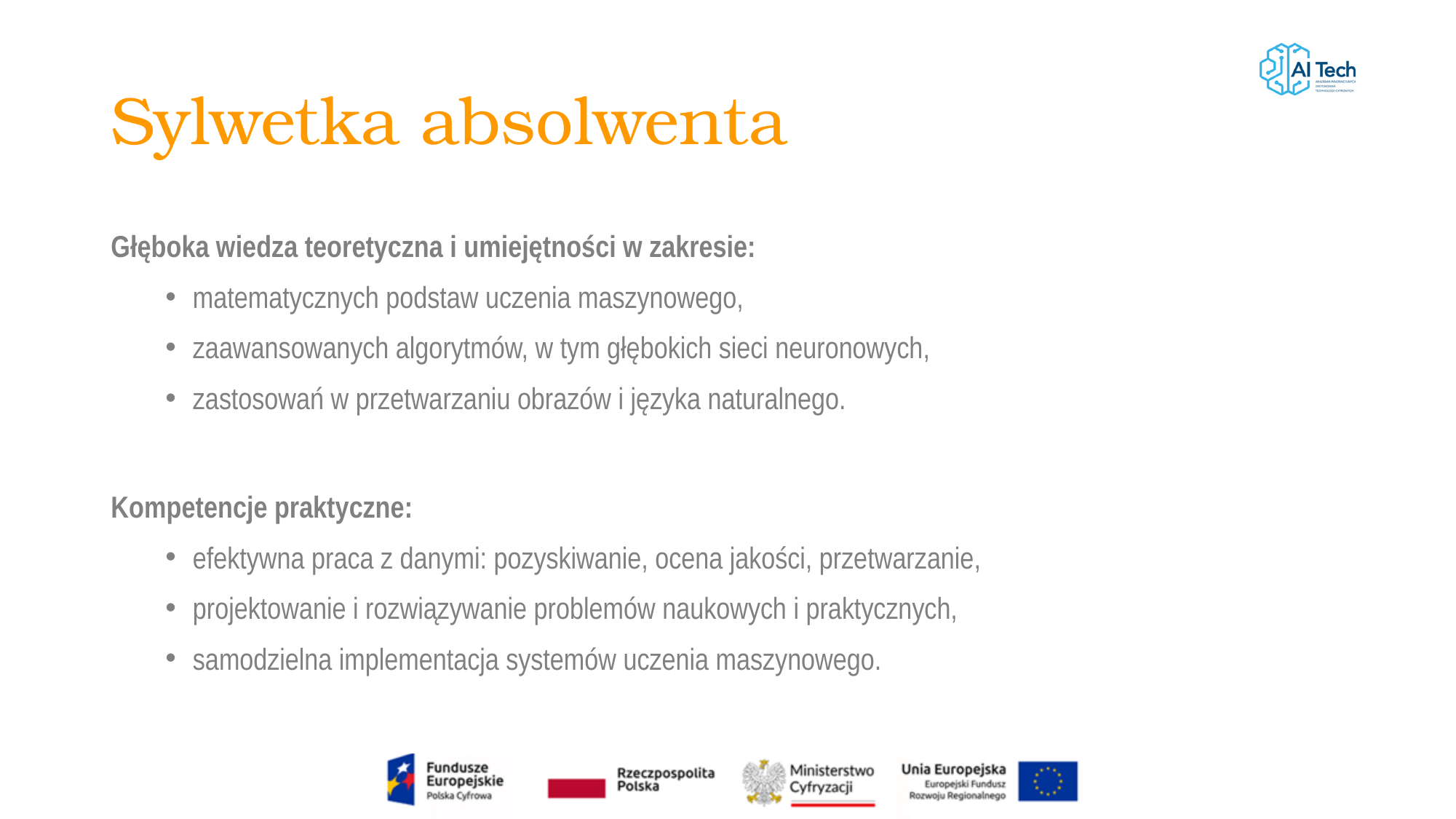

# Sylwetka absolwenta
Głęboka wiedza teoretyczna i umiejętności w zakresie:
matematycznych podstaw uczenia maszynowego,
zaawansowanych algorytmów, w tym głębokich sieci neuronowych,
zastosowań w przetwarzaniu obrazów i języka naturalnego.

Kompetencje praktyczne:
efektywna praca z danymi: pozyskiwanie, ocena jakości, przetwarzanie,
projektowanie i rozwiązywanie problemów naukowych i praktycznych,
samodzielna implementacja systemów uczenia maszynowego.